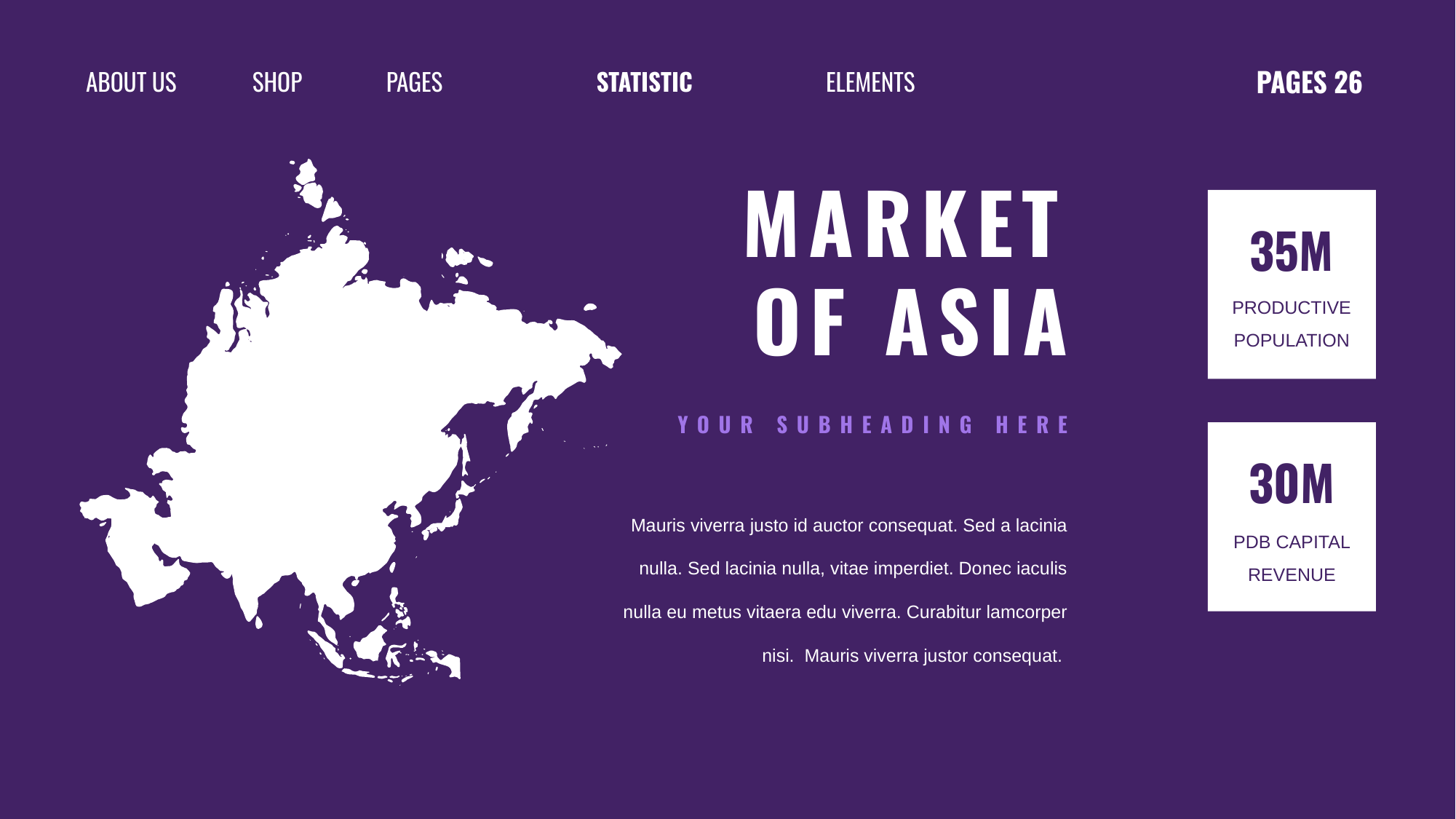

PAGES 26
ABOUT US
SHOP
PAGES
STATISTIC
ELEMENTS

MARKET OF ASIA

35M
PRODUCTIVE POPULATION
YOUR SUBHEADING HERE

30M
PDB CAPITAL REVENUE
Mauris viverra justo id auctor consequat. Sed a lacinia nulla. Sed lacinia nulla, vitae imperdiet. Donec iaculis nulla eu metus vitaera edu viverra. Curabitur lamcorper nisi.  Mauris viverra justor consequat.